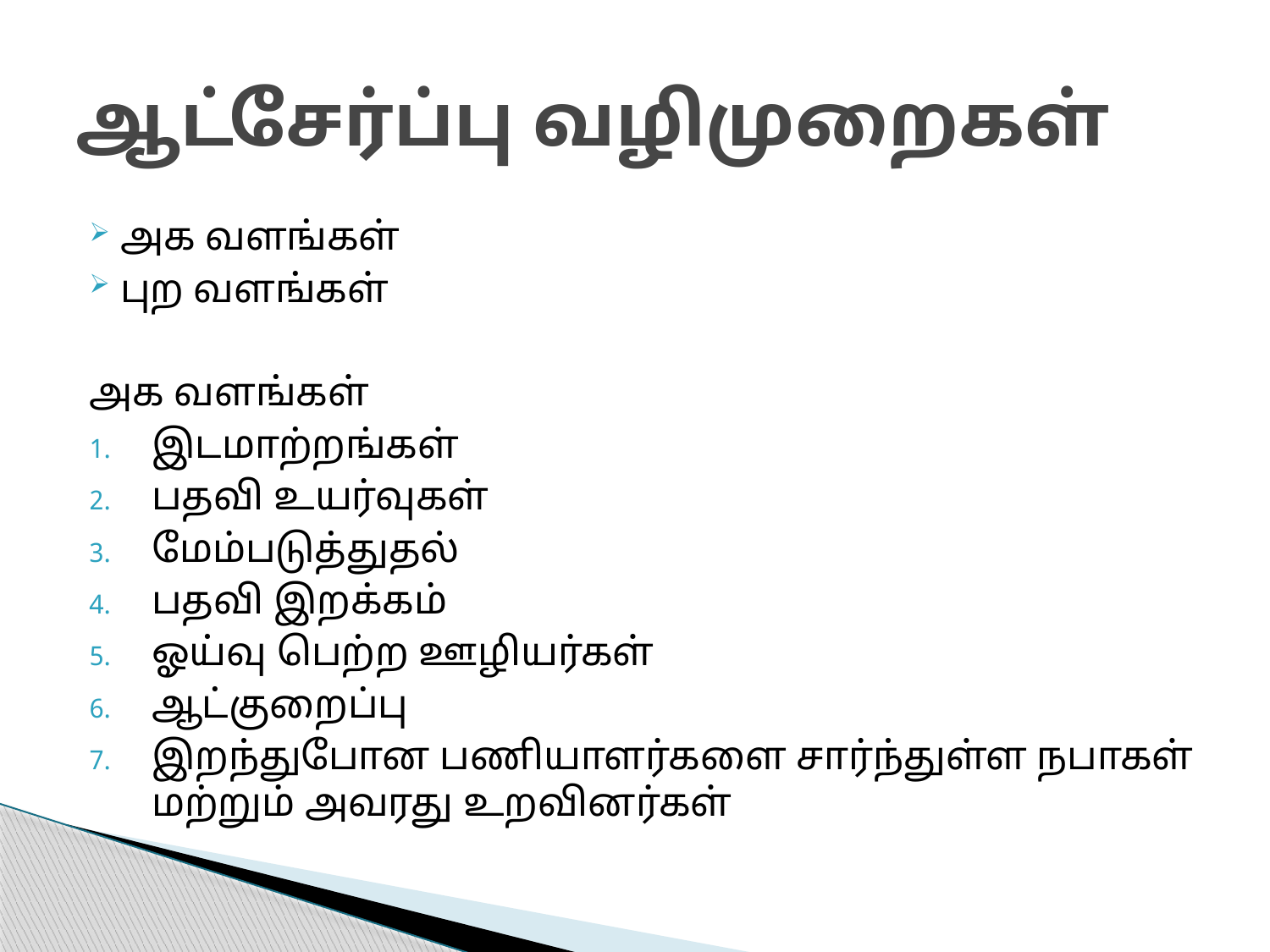

# ஆட்சேர்ப்பு வழிமுறைகள்
அக வளங்கள்
புற வளங்கள்

அக வளங்கள்
இடமாற்றங்கள்
பதவி உயர்வுகள்
மேம்படுத்துதல்
பதவி இறக்கம்
ஓய்வு பெற்ற ஊழியர்கள்
ஆட்குறைப்பு
இறந்துபோன பணியாளர்களை சார்ந்துள்ள நபாகள் மற்றும் அவரது உறவினர்கள்